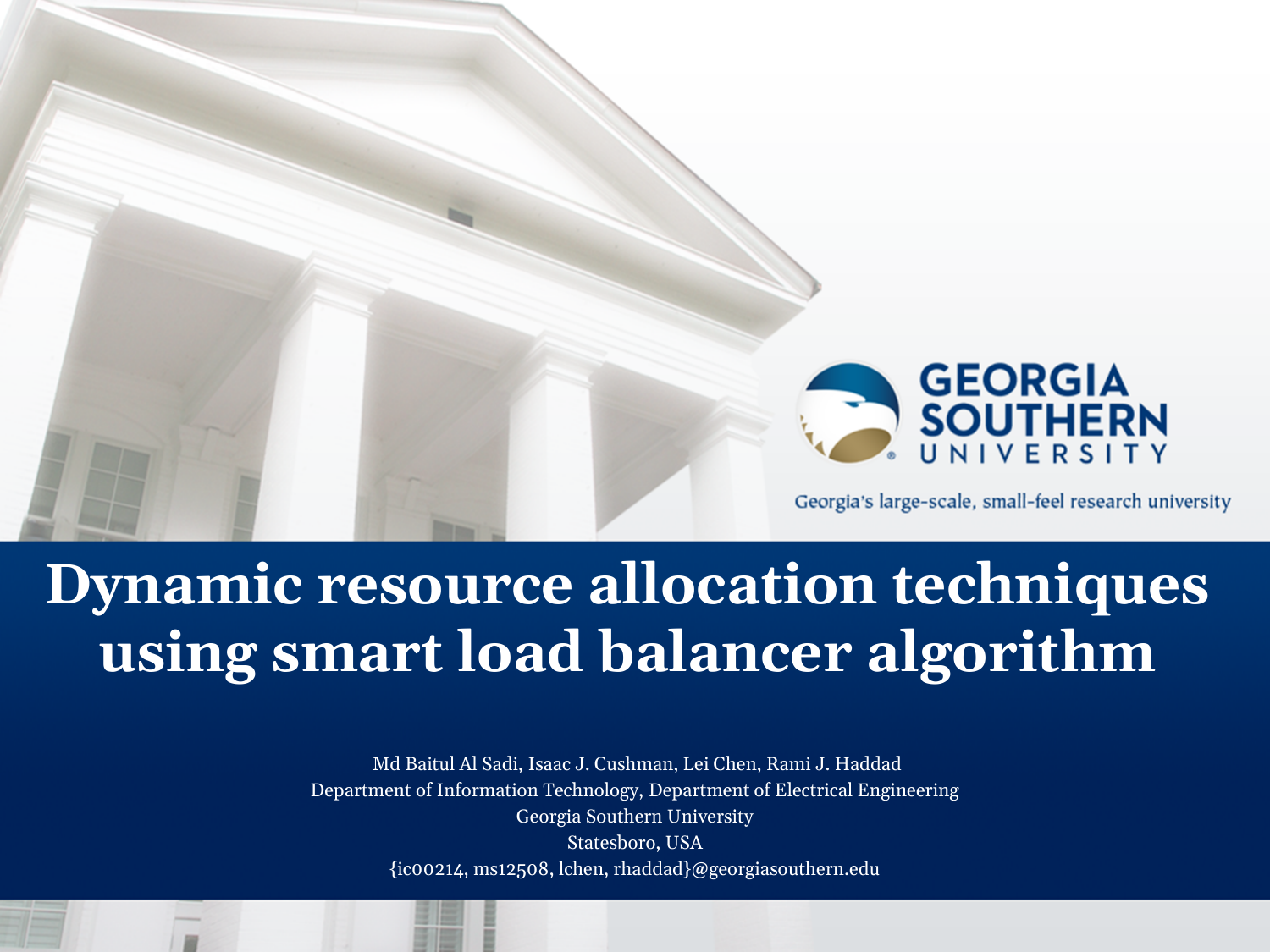

# Dynamic resource allocation techniques  using smart load balancer algorithm
 Md Baitul Al Sadi, Isaac J. Cushman, Lei Chen, Rami J. Haddad
Department of Information Technology, Department of Electrical Engineering
Georgia Southern University
Statesboro, USA
{ic00214, ms12508, lchen, rhaddad}@georgiasouthern.edu